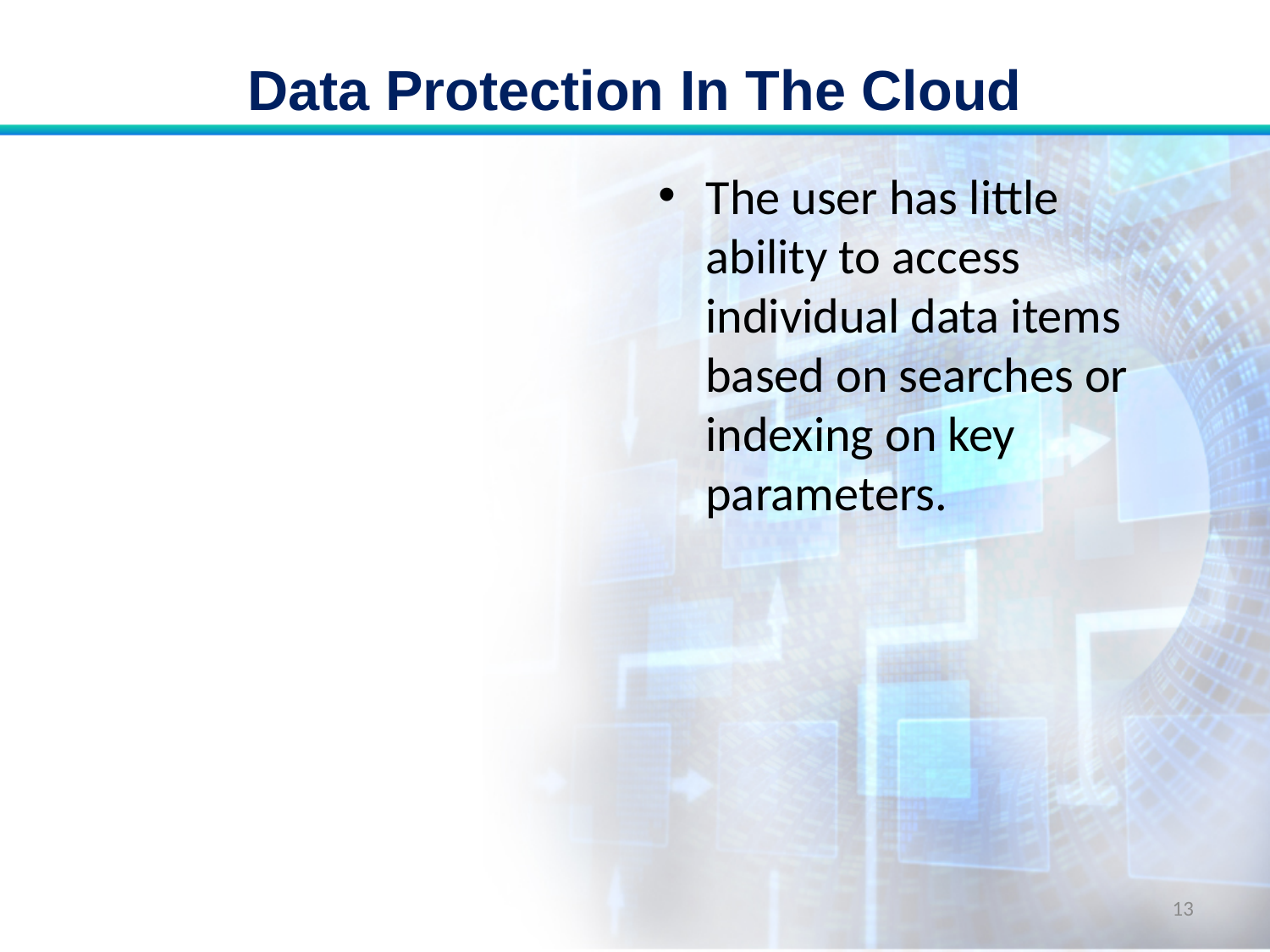

# Data Protection In The Cloud
The user has little ability to access individual data items based on searches or indexing on key parameters.
13